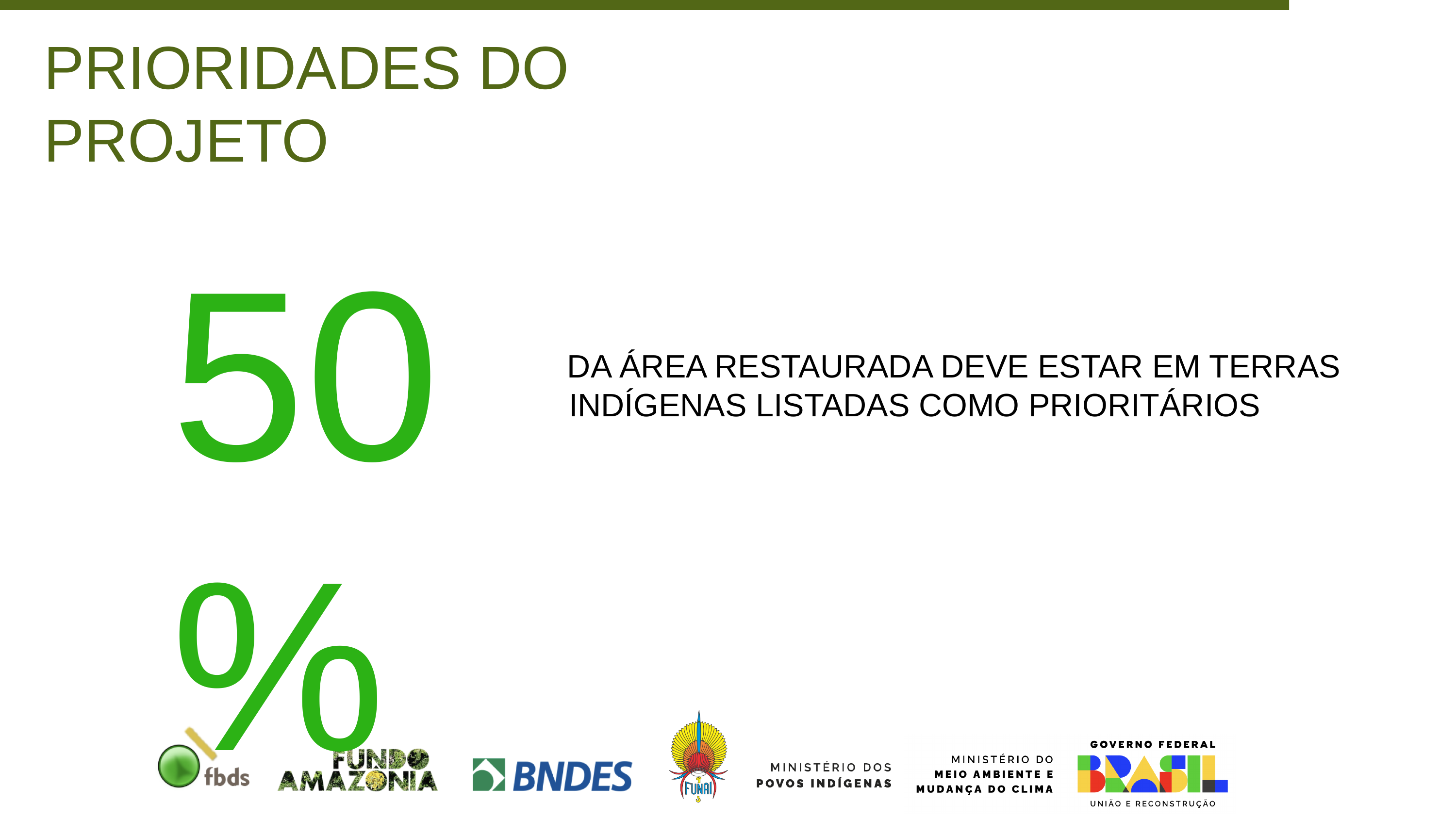

PRIORIDADES DO PROJETO
50%
DA ÁREA RESTAURADA DEVE ESTAR EM TERRAS INDÍGENAS LISTADAS COMO PRIORITÁRIOS